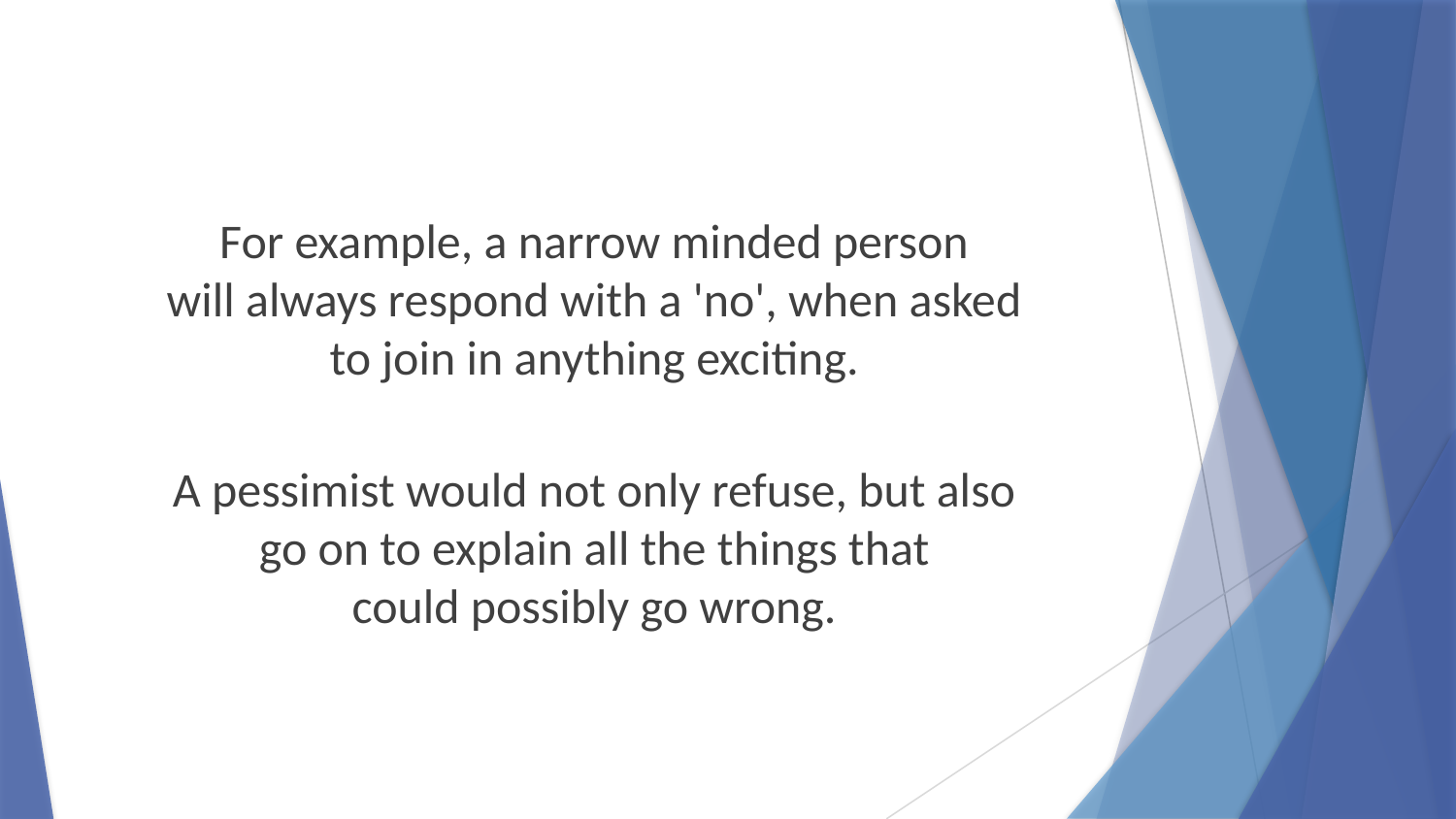

For example, a narrow minded person
will always respond with a 'no', when asked
to join in anything exciting.
A pessimist would not only refuse, but also
go on to explain all the things that
could possibly go wrong.